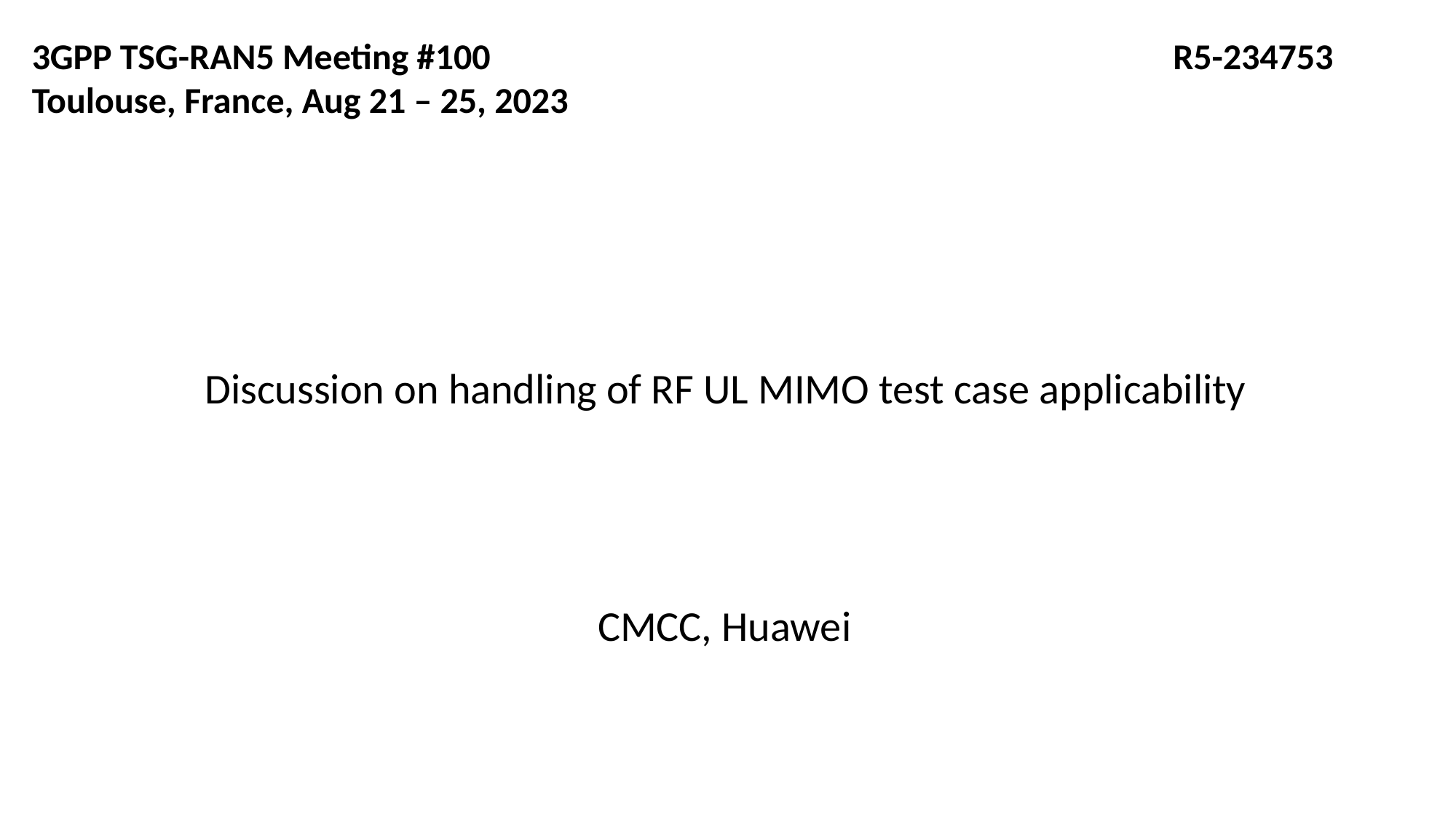

3GPP TSG-RAN5 Meeting #100 						      R5-234753
Toulouse, France, Aug 21 – 25, 2023
# Discussion on handling of RF UL MIMO test case applicability
CMCC, Huawei